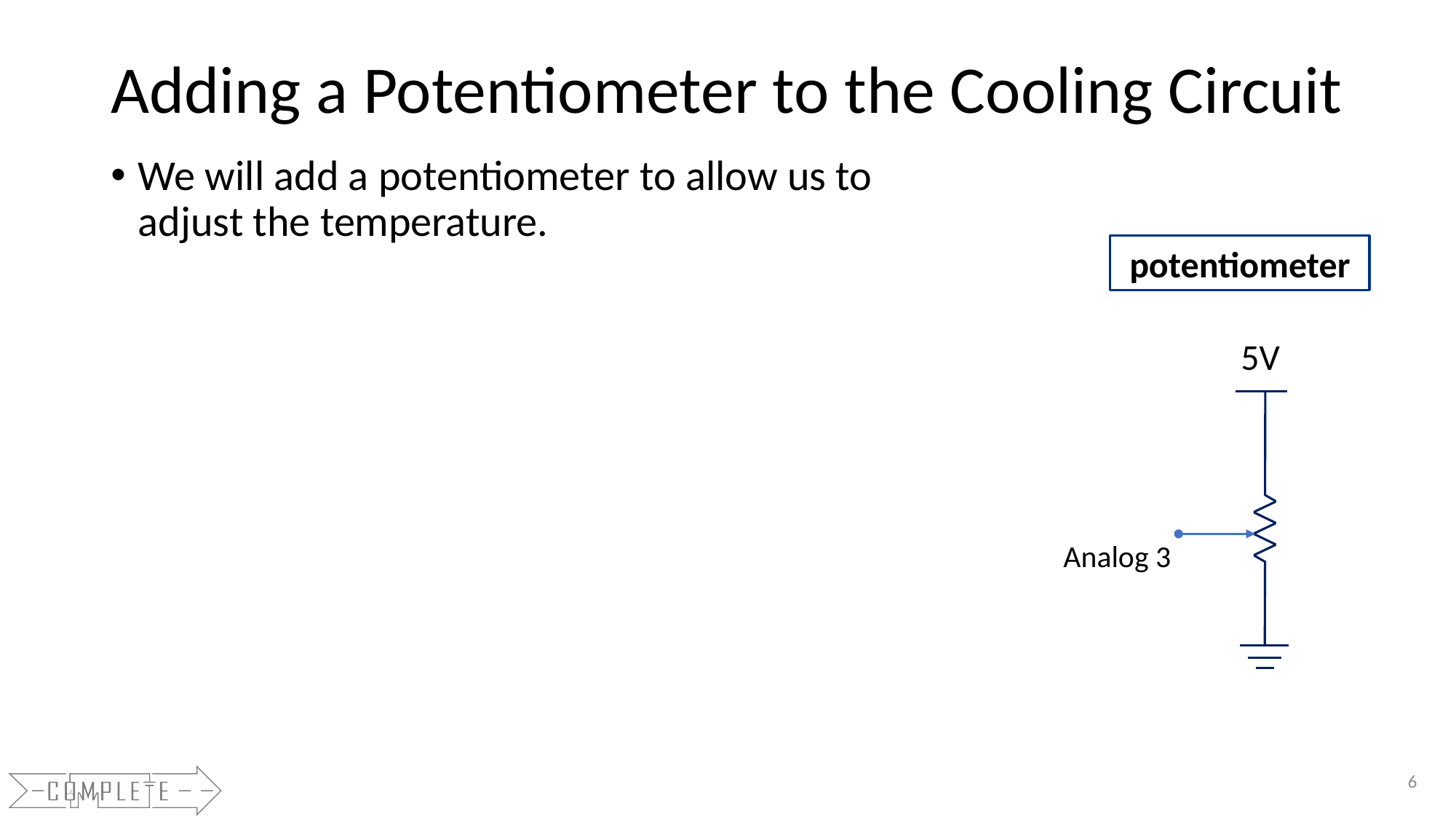

# Adding a Potentiometer to the Cooling Circuit
We will add a potentiometer to allow us to adjust the temperature.
potentiometer
5V

Analog 3
6